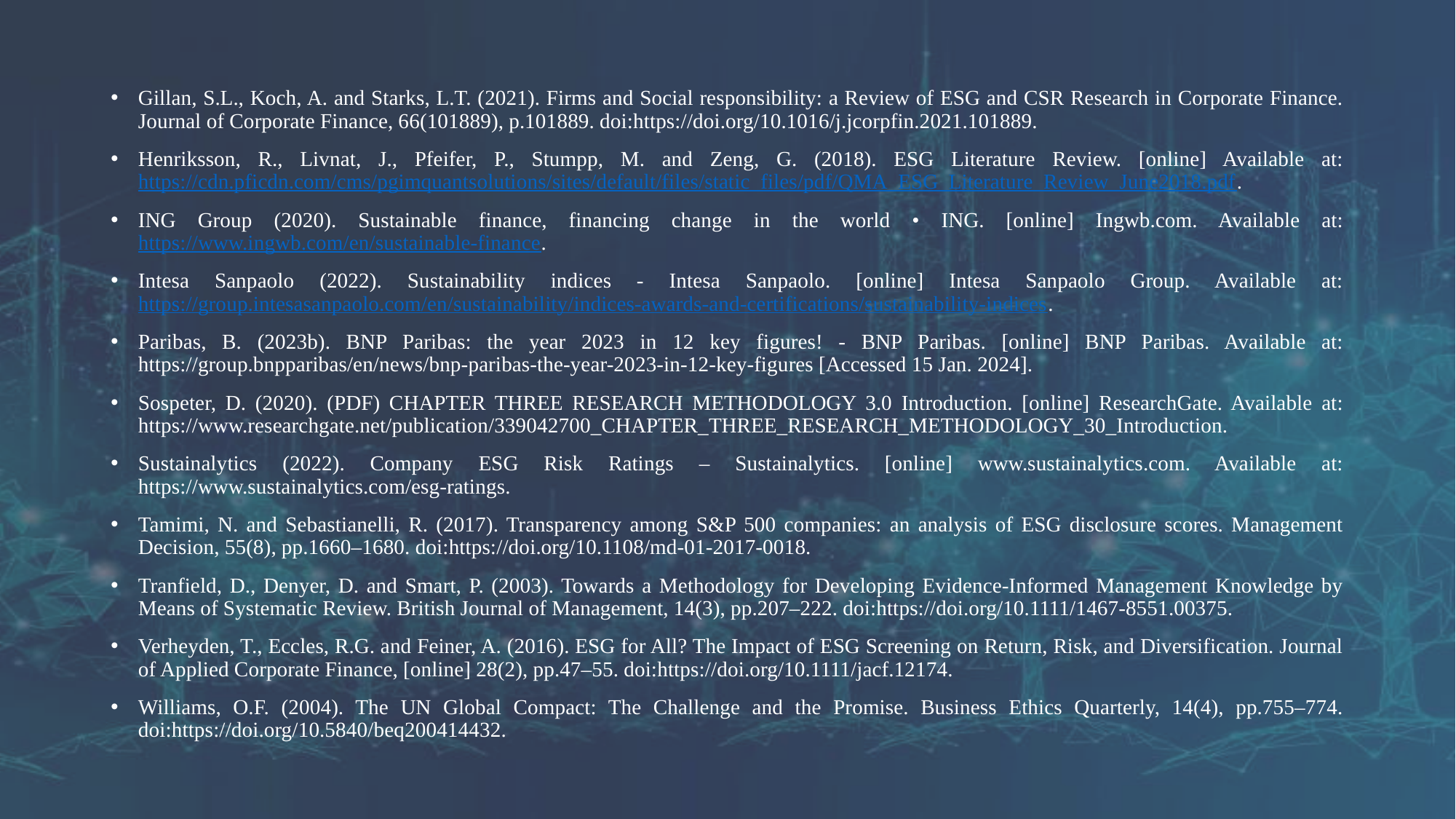

Gillan, S.L., Koch, A. and Starks, L.T. (2021). Firms and Social responsibility: a Review of ESG and CSR Research in Corporate Finance. Journal of Corporate Finance, 66(101889), p.101889. doi:https://doi.org/10.1016/j.jcorpfin.2021.101889.
Henriksson, R., Livnat, J., Pfeifer, P., Stumpp, M. and Zeng, G. (2018). ESG Literature Review. [online] Available at: https://cdn.pficdn.com/cms/pgimquantsolutions/sites/default/files/static_files/pdf/QMA_ESG_Literature_Review_June2018.pdf.
ING Group (2020). Sustainable finance, financing change in the world • ING. [online] Ingwb.com. Available at: https://www.ingwb.com/en/sustainable-finance.
Intesa Sanpaolo (2022). Sustainability indices - Intesa Sanpaolo. [online] Intesa Sanpaolo Group. Available at: https://group.intesasanpaolo.com/en/sustainability/indices-awards-and-certifications/sustainability-indices.
Paribas, B. (2023b). BNP Paribas: the year 2023 in 12 key figures! - BNP Paribas. [online] BNP Paribas. Available at: https://group.bnpparibas/en/news/bnp-paribas-the-year-2023-in-12-key-figures [Accessed 15 Jan. 2024].
Sospeter, D. (2020). (PDF) CHAPTER THREE RESEARCH METHODOLOGY 3.0 Introduction. [online] ResearchGate. Available at: https://www.researchgate.net/publication/339042700_CHAPTER_THREE_RESEARCH_METHODOLOGY_30_Introduction.
Sustainalytics (2022). Company ESG Risk Ratings – Sustainalytics. [online] www.sustainalytics.com. Available at: https://www.sustainalytics.com/esg-ratings.
Tamimi, N. and Sebastianelli, R. (2017). Transparency among S&P 500 companies: an analysis of ESG disclosure scores. Management Decision, 55(8), pp.1660–1680. doi:https://doi.org/10.1108/md-01-2017-0018.
Tranfield, D., Denyer, D. and Smart, P. (2003). Towards a Methodology for Developing Evidence-Informed Management Knowledge by Means of Systematic Review. British Journal of Management, 14(3), pp.207–222. doi:https://doi.org/10.1111/1467-8551.00375.
Verheyden, T., Eccles, R.G. and Feiner, A. (2016). ESG for All? The Impact of ESG Screening on Return, Risk, and Diversification. Journal of Applied Corporate Finance, [online] 28(2), pp.47–55. doi:https://doi.org/10.1111/jacf.12174.
Williams, O.F. (2004). The UN Global Compact: The Challenge and the Promise. Business Ethics Quarterly, 14(4), pp.755–774. doi:https://doi.org/10.5840/beq200414432.